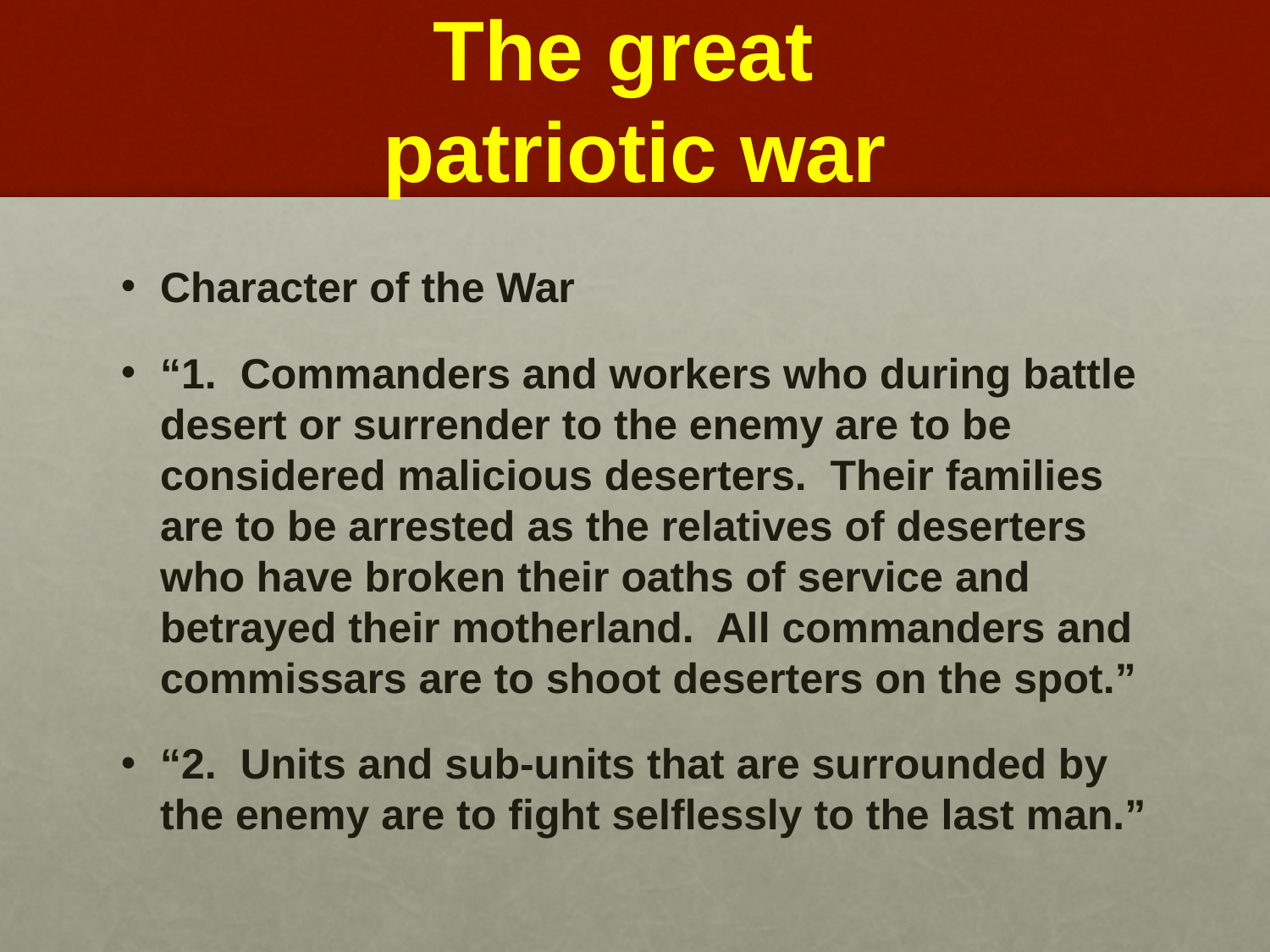

# The great patriotic war
Character of the War
“1.  Commanders and workers who during battle desert or surrender to the enemy are to be considered malicious deserters.  Their families are to be arrested as the relatives of deserters who have broken their oaths of service and betrayed their motherland.  All commanders and commissars are to shoot deserters on the spot.”
“2.  Units and sub-units that are surrounded by the enemy are to fight selflessly to the last man.”